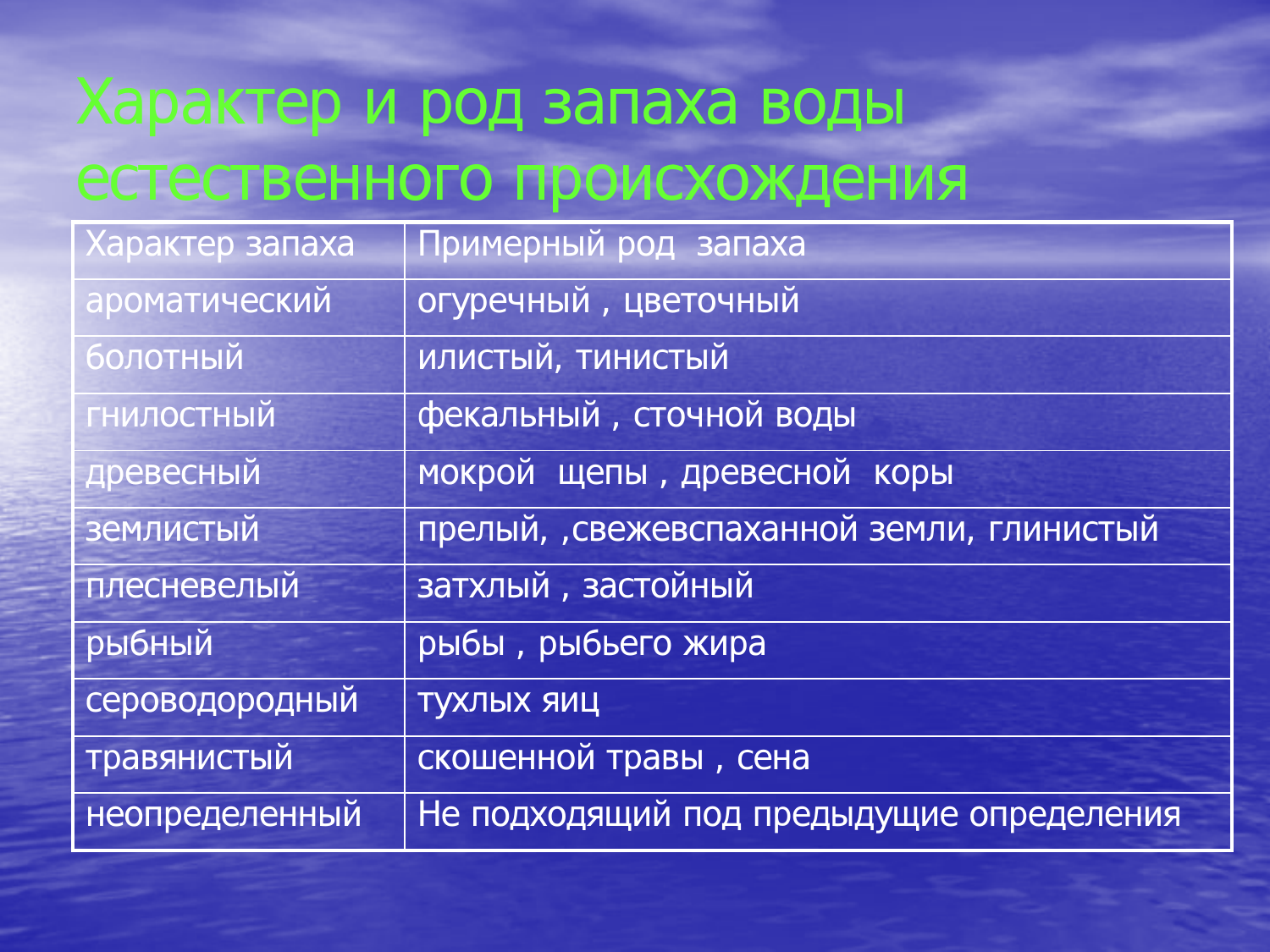

# Характер и род запаха воды естественного происхождения
| Характер запаха | Примерный род запаха |
| --- | --- |
| ароматический | огуречный , цветочный |
| болотный | илистый, тинистый |
| гнилостный | фекальный , сточной воды |
| древесный | мокрой щепы , древесной коры |
| землистый | прелый, ,свежевспаханной земли, глинистый |
| плесневелый | затхлый , застойный |
| рыбный | рыбы , рыбьего жира |
| сероводородный | тухлых яиц |
| травянистый | скошенной травы , сена |
| неопределенный | Не подходящий под предыдущие определения |